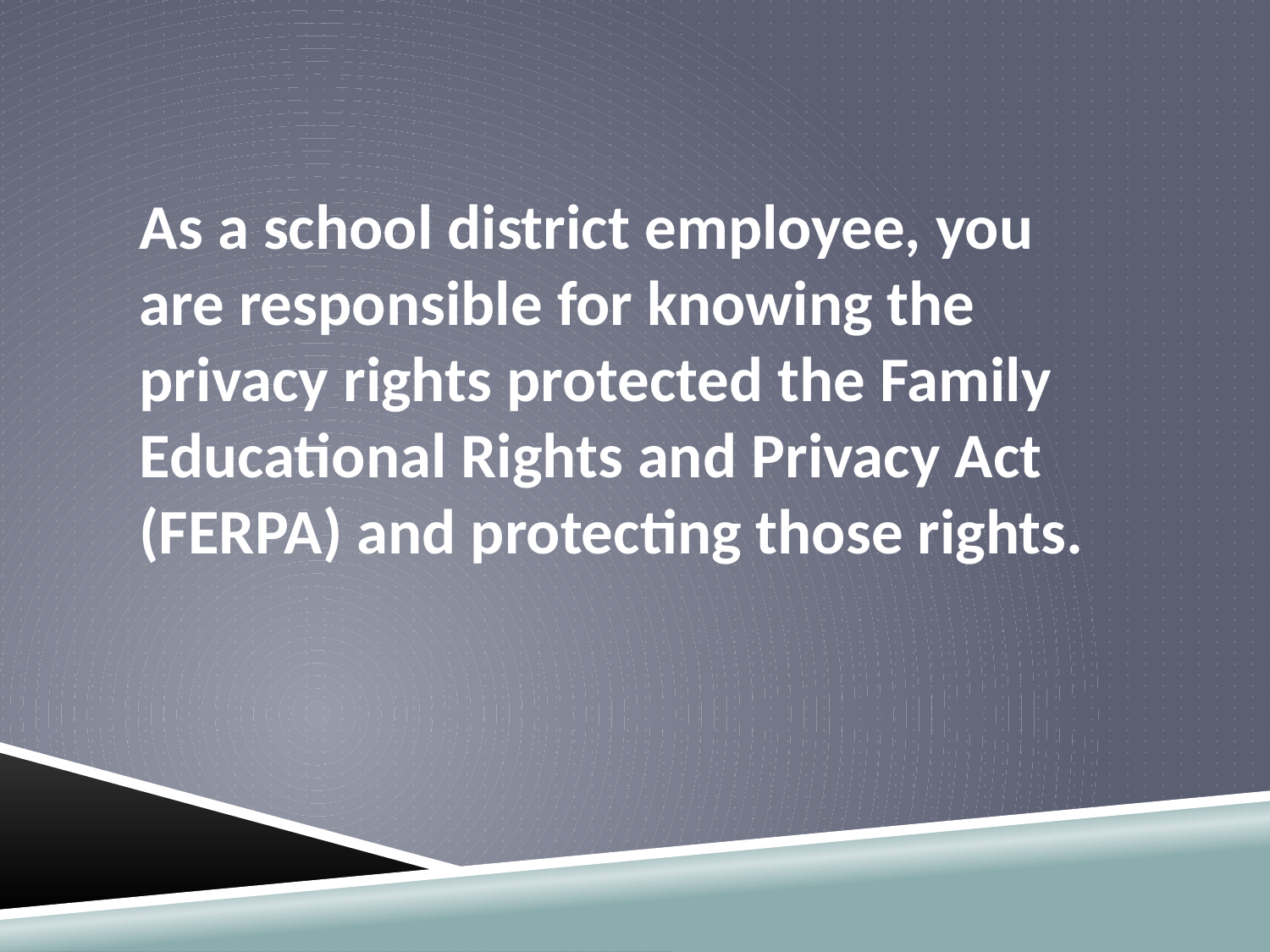

As a school district employee, you are responsible for knowing the privacy rights protected the Family Educational Rights and Privacy Act (FERPA) and protecting those rights.